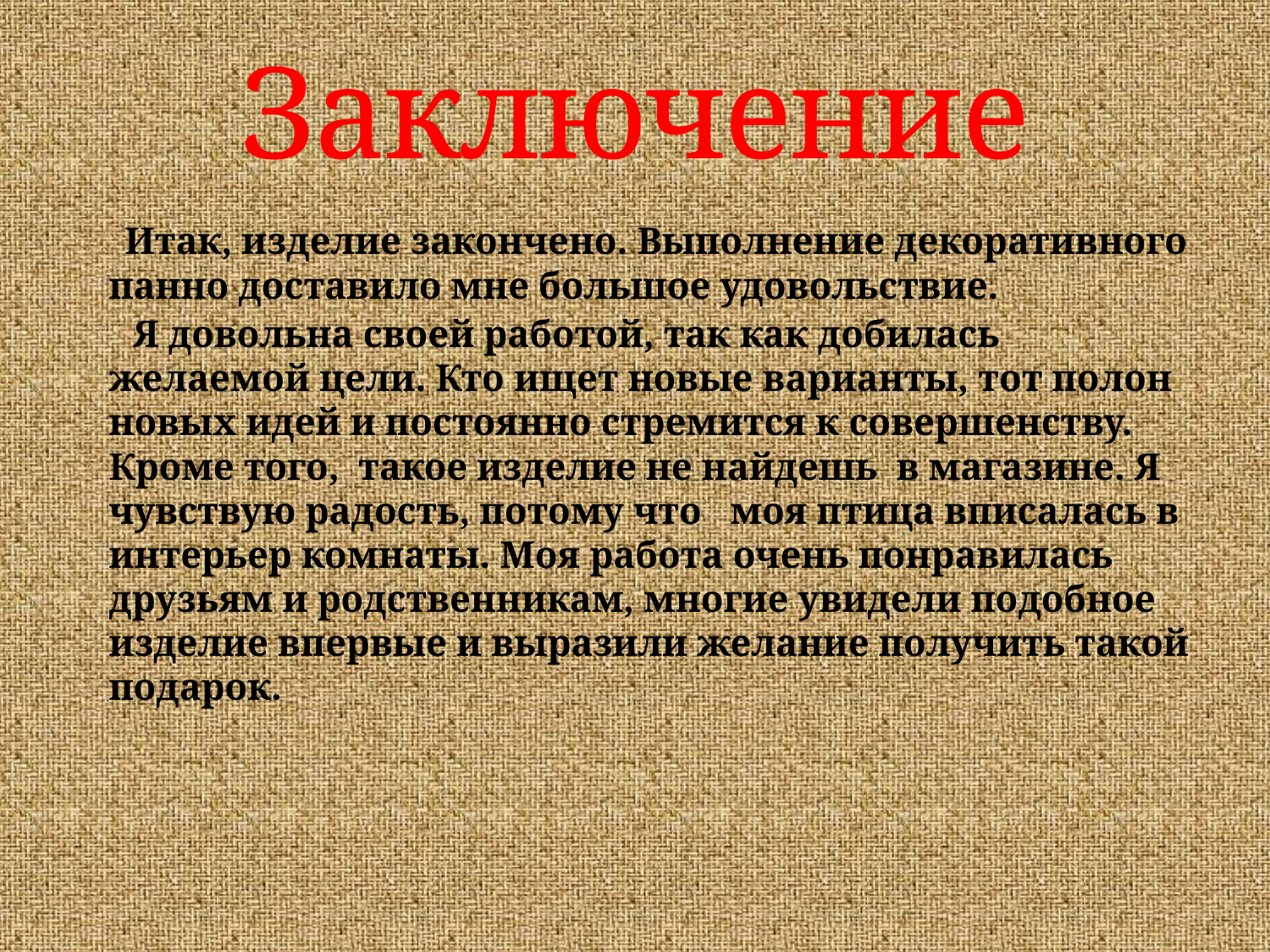

# Заключение
          Итак, изделие закончено. Выполнение декоративного панно доставило мне большое удовольствие.
      Я довольна своей работой, так как добилась желаемой цели. Кто ищет новые варианты, тот полон новых идей и постоянно стремится к совершенству. Кроме того,  такое изделие не найдешь  в магазине. Я чувствую радость, потому что   моя птица вписалась в интерьер комнаты. Моя работа очень понравилась друзьям и родственникам, многие увидели подобное изделие впервые и выразили желание получить такой подарок.